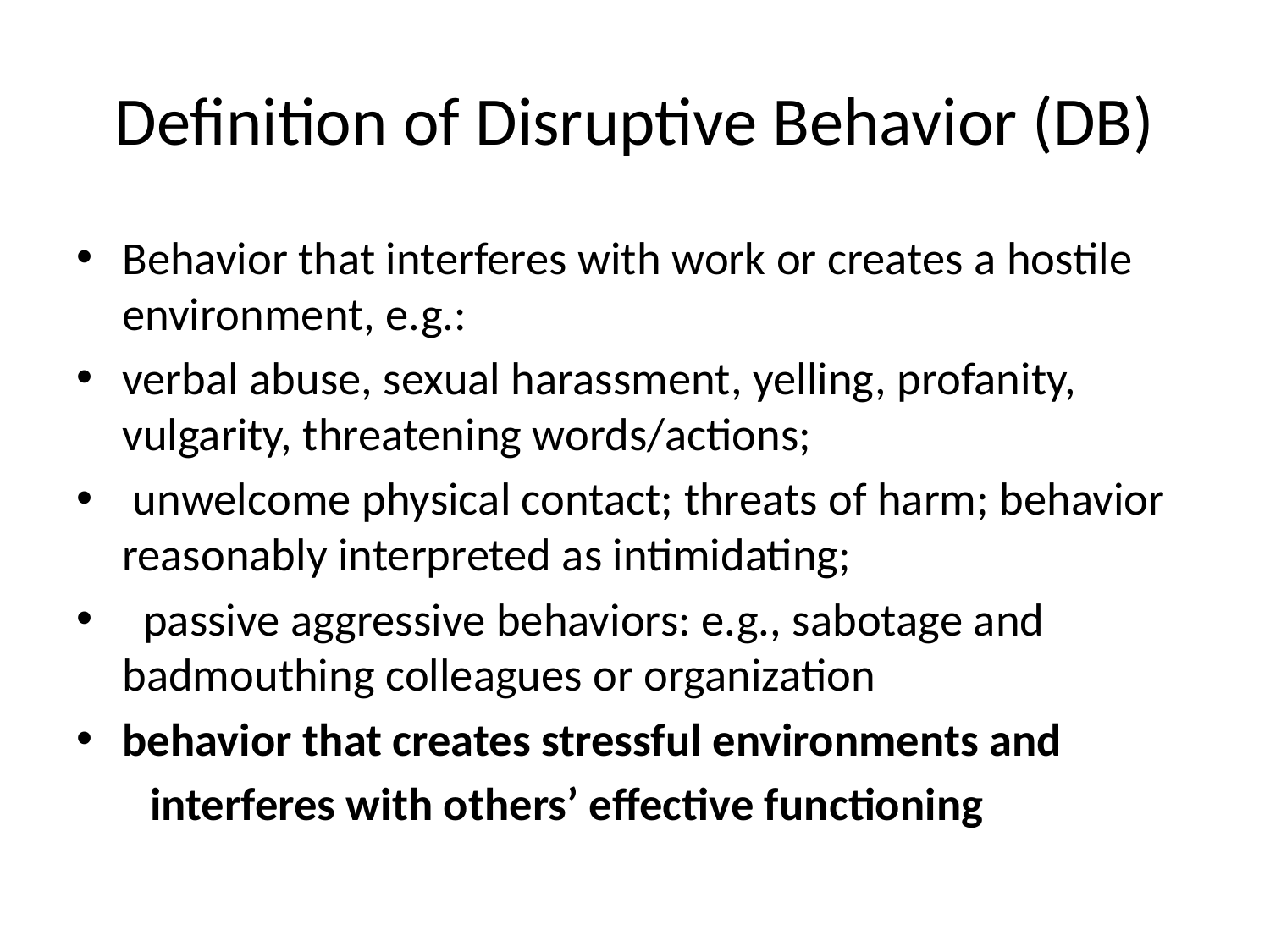

# Definition of Disruptive Behavior (DB)
Behavior that interferes with work or creates a hostile environment, e.g.:
verbal abuse, sexual harassment, yelling, profanity, vulgarity, threatening words/actions;
 unwelcome physical contact; threats of harm; behavior reasonably interpreted as intimidating;
  passive aggressive behaviors: e.g., sabotage and badmouthing colleagues or organization
behavior that creates stressful environments and
       interferes with others’ effective functioning